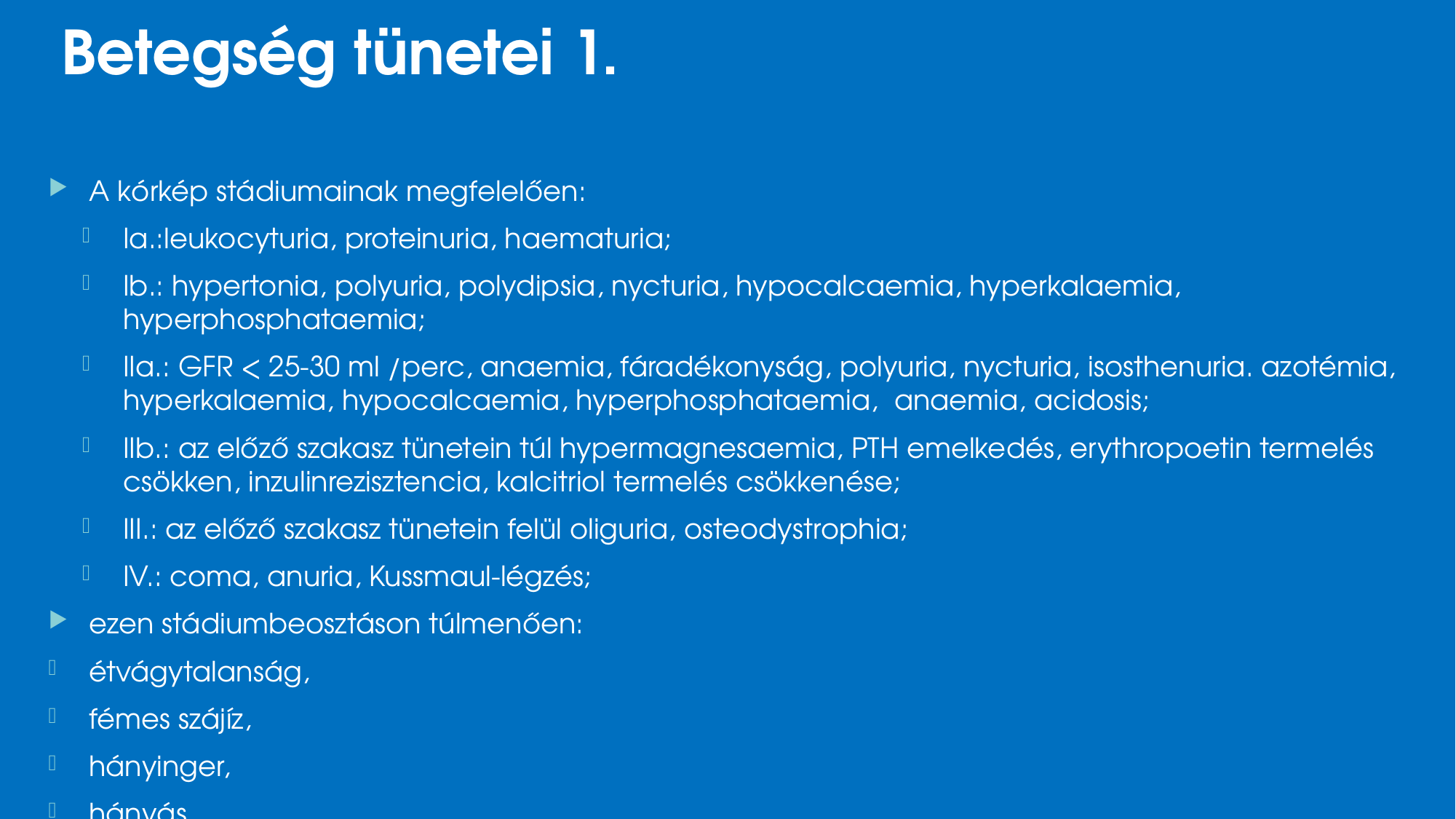

# Betegség tünetei 1.
A kórkép stádiumainak megfelelően:
Ia.:leukocyturia, proteinuria, haematuria;
Ib.: hypertonia, polyuria, polydipsia, nycturia, hypocalcaemia, hyperkalaemia, hyperphosphataemia;
IIa.: GFR < 25-30 ml /perc, anaemia, fáradékonyság, polyuria, nycturia, isosthenuria. azotémia, hyperkalaemia, hypocalcaemia, hyperphosphataemia,  anaemia, acidosis;
IIb.: az előző szakasz tünetein túl hypermagnesaemia, PTH emelkedés, erythropoetin termelés csökken, inzulinrezisztencia, kalcitriol termelés csökkenése;
III.: az előző szakasz tünetein felül oliguria, osteodystrophia;
IV.: coma, anuria, Kussmaul-légzés;
ezen stádiumbeosztáson túlmenően:
étvágytalanság,
fémes szájíz,
hányinger,
hányás,